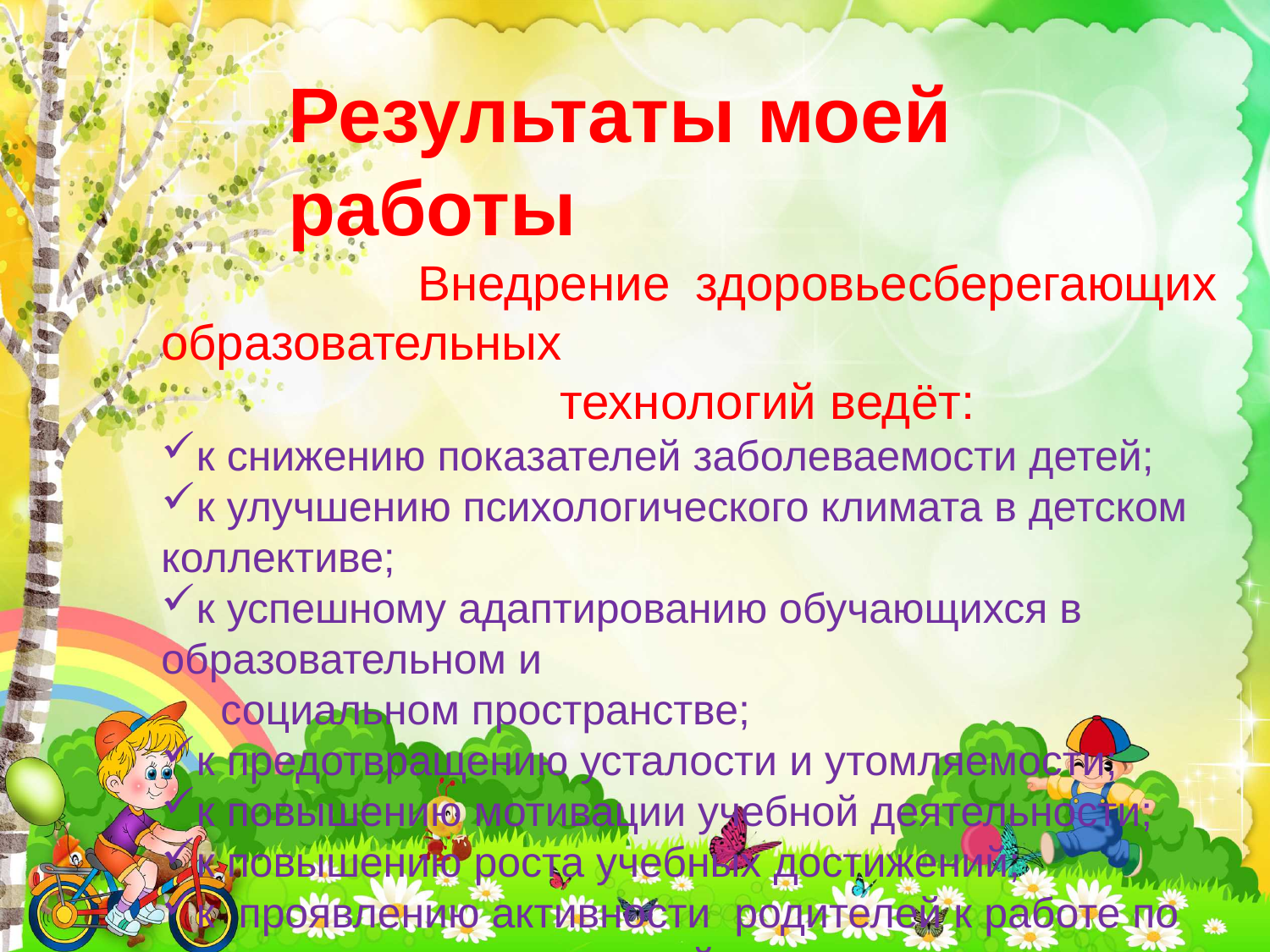

Результаты моей работы
          Внедрение здоровьесберегающих образовательных
                             технологий ведёт:
к снижению показателей заболеваемости детей;
к улучшению психологического климата в детском коллективе;
к успешному адаптированию обучающихся в образовательном и
     социальном пространстве;
к предотвращению усталости и утомляемости;
к повышению мотивации учебной деятельности;
к повышению роста учебных достижений;
к  проявлению активности  родителей к работе по укреплению здоровья детей.